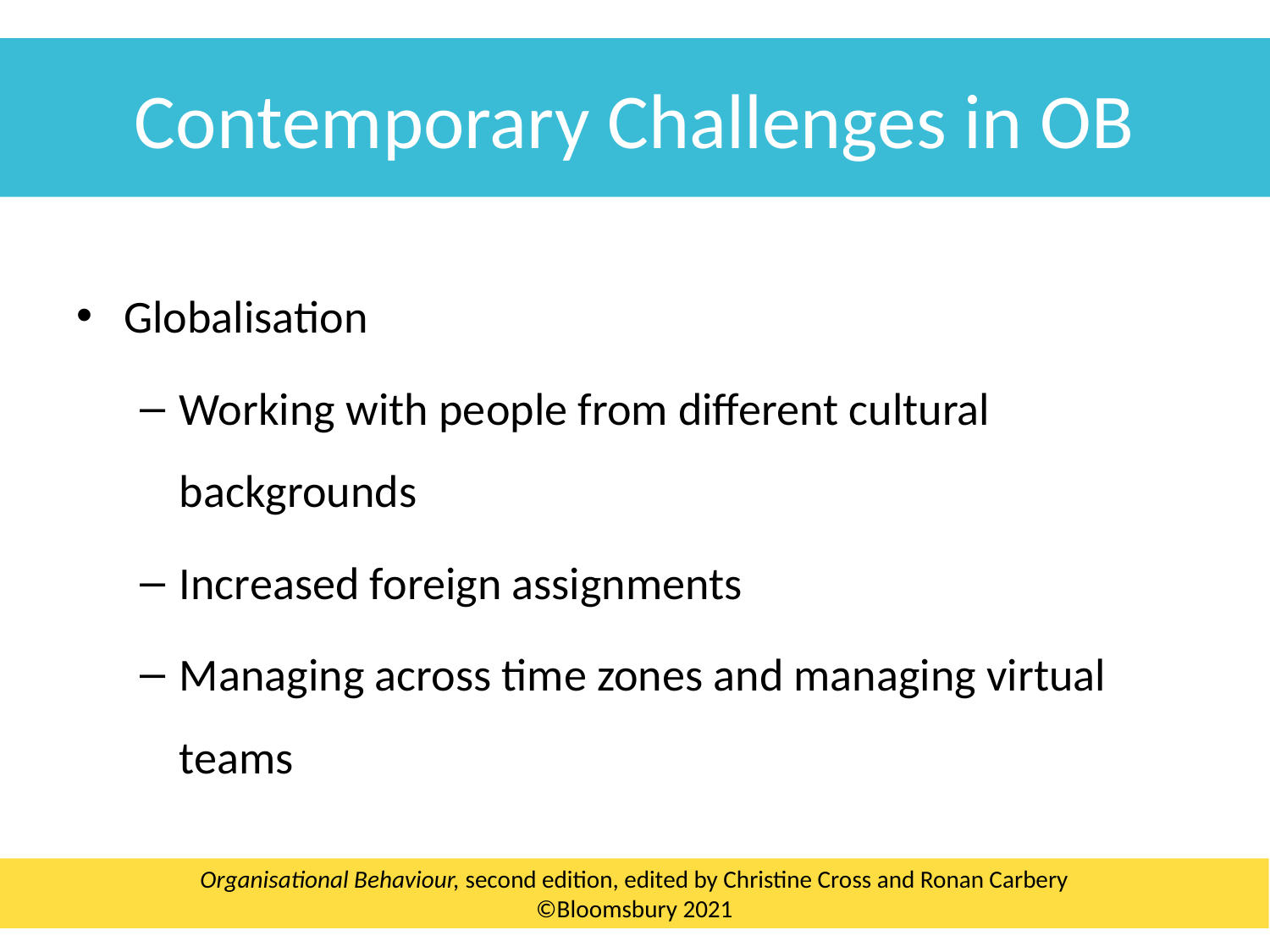

Contemporary Challenges in OB

Globalisation
Working with people from different cultural backgrounds
Increased foreign assignments
Managing across time zones and managing virtual teams